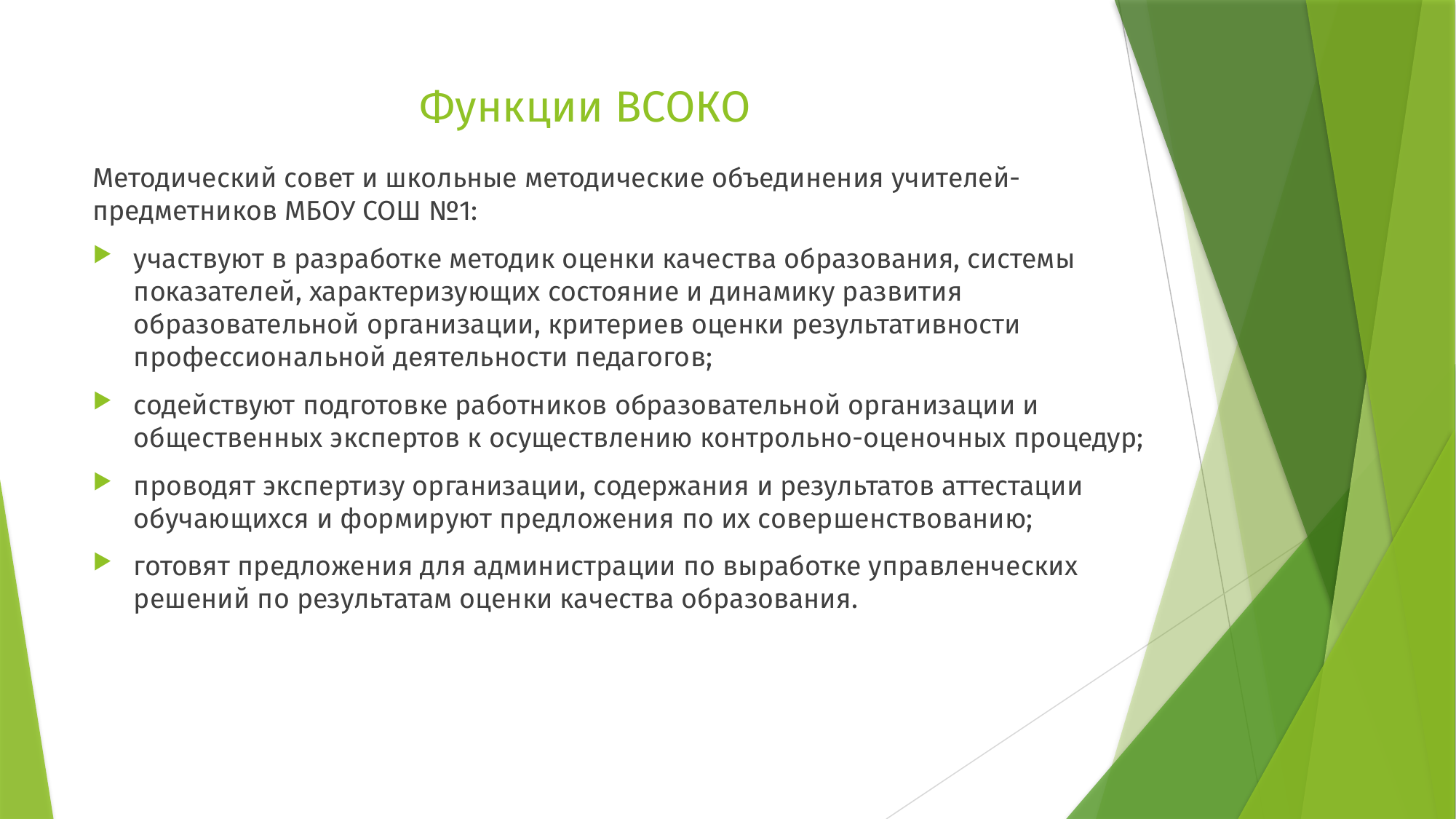

# Функции ВСОКО
Методический совет и школьные методические объединения учителей-предметников МБОУ СОШ №1:
участвуют в разработке методик оценки качества образования, системы показателей, характеризующих состояние и динамику развития образовательной организации, критериев оценки результативности профессиональной деятельности педагогов;
содействуют подготовке работников образовательной организации и общественных экспертов к осуществлению контрольно-оценочных процедур;
проводят экспертизу организации, содержания и результатов аттестации обучающихся и формируют предложения по их совершенствованию;
готовят предложения для администрации по выработке управленческих решений по результатам оценки качества образования.